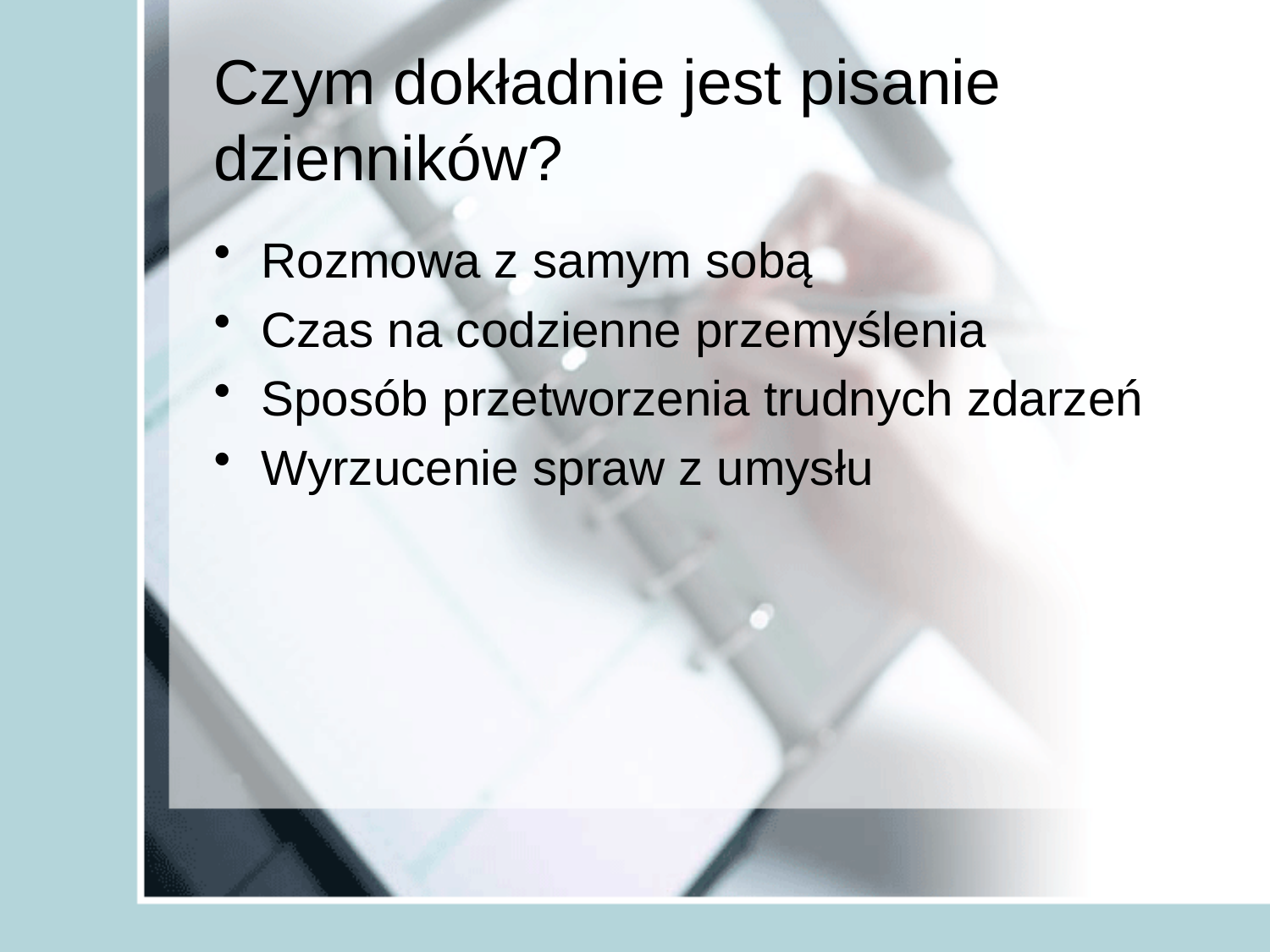

# Czym dokładnie jest pisanie dzienników?
Rozmowa z samym sobą
Czas na codzienne przemyślenia
Sposób przetworzenia trudnych zdarzeń
Wyrzucenie spraw z umysłu